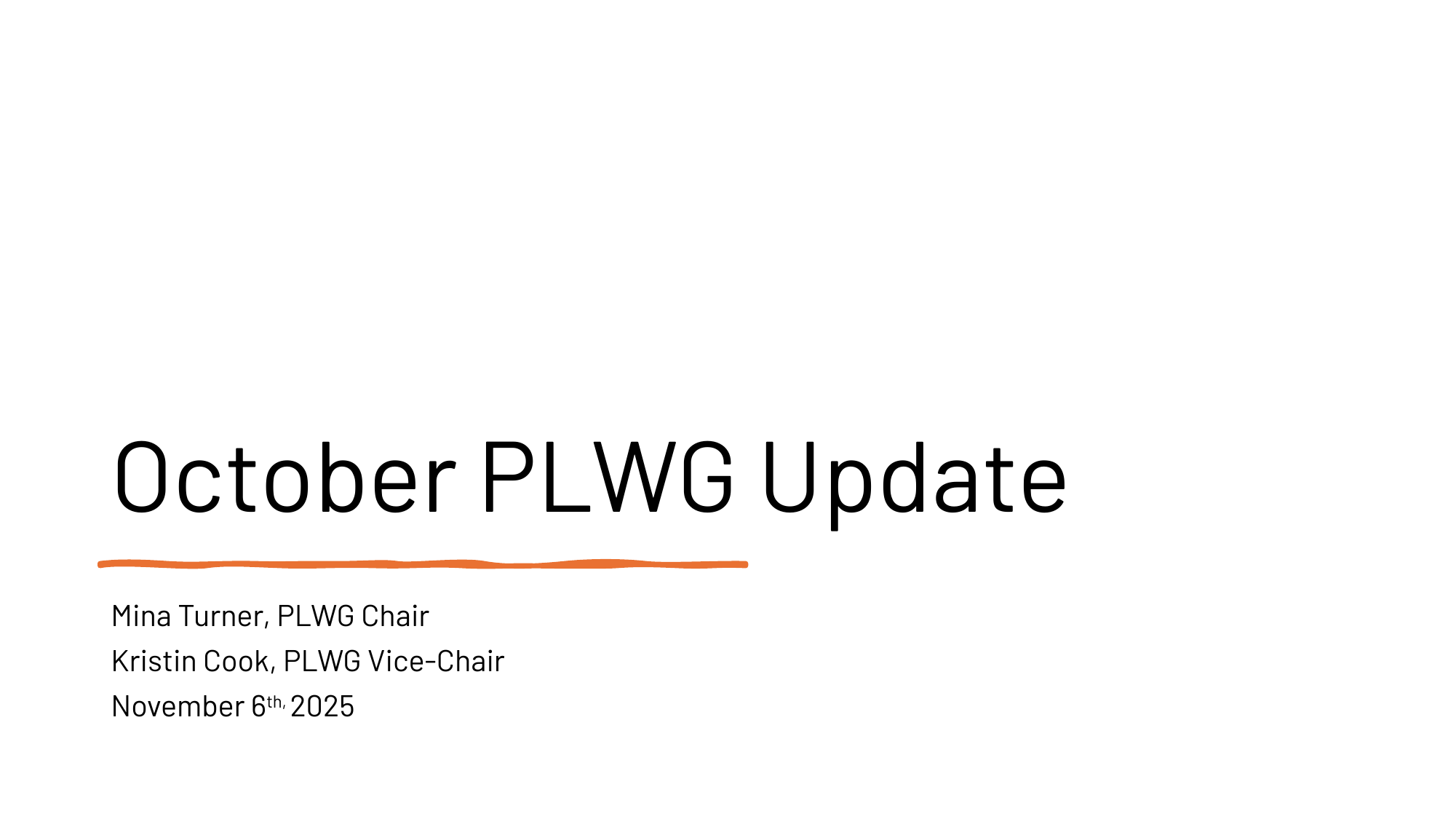

# October PLWG Update

Mina Turner, PLWG Chair
Kristin Cook, PLWG Vice-Chair
November 6th, 2025